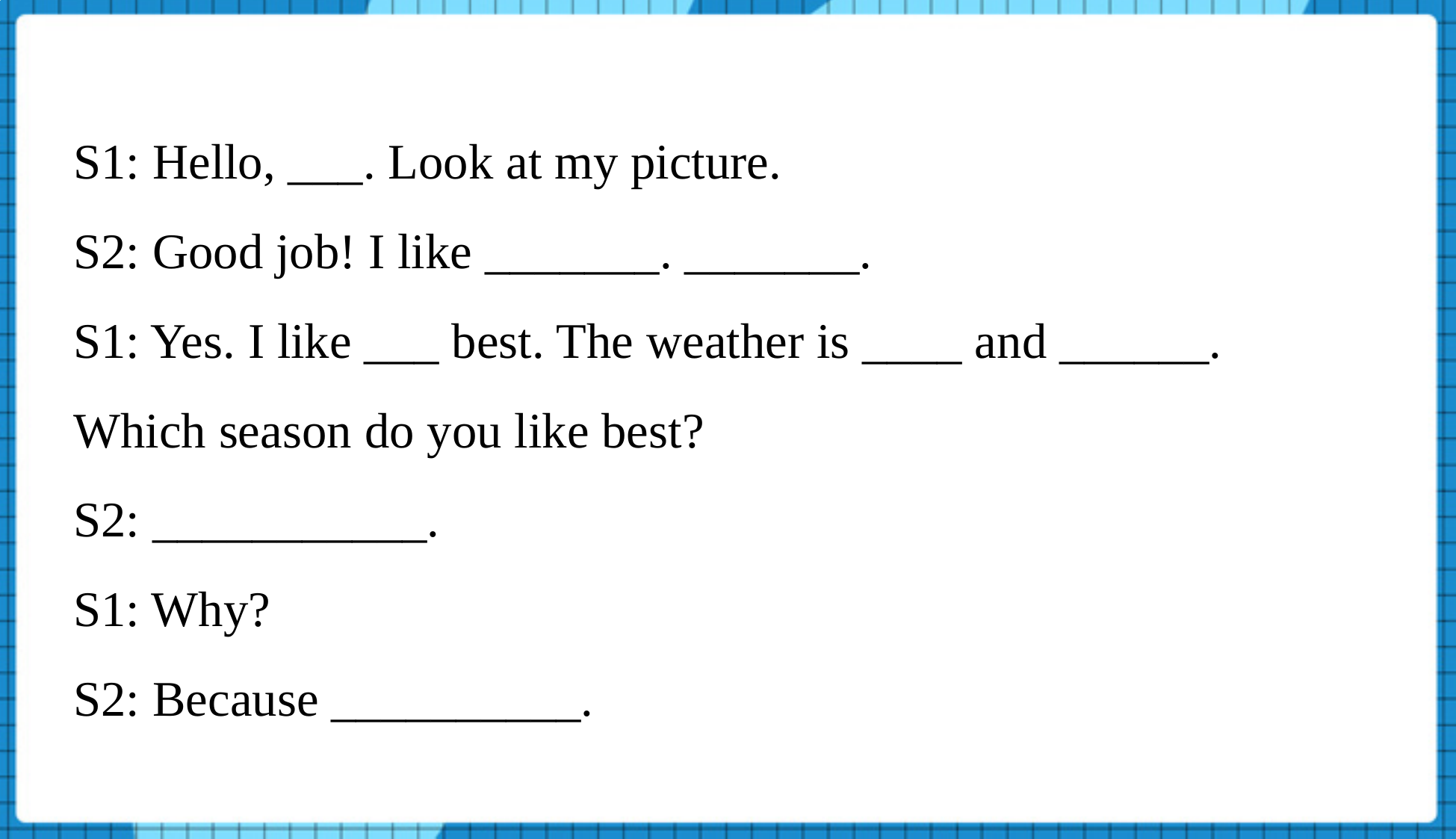

S1: Hello, ___. Look at my picture.
S2: Good job! I like _______. _______.
S1: Yes. I like ___ best. The weather is ____ and ______.
Which season do you like best?
S2: ___________.
S1: Why?
S2: Because __________.